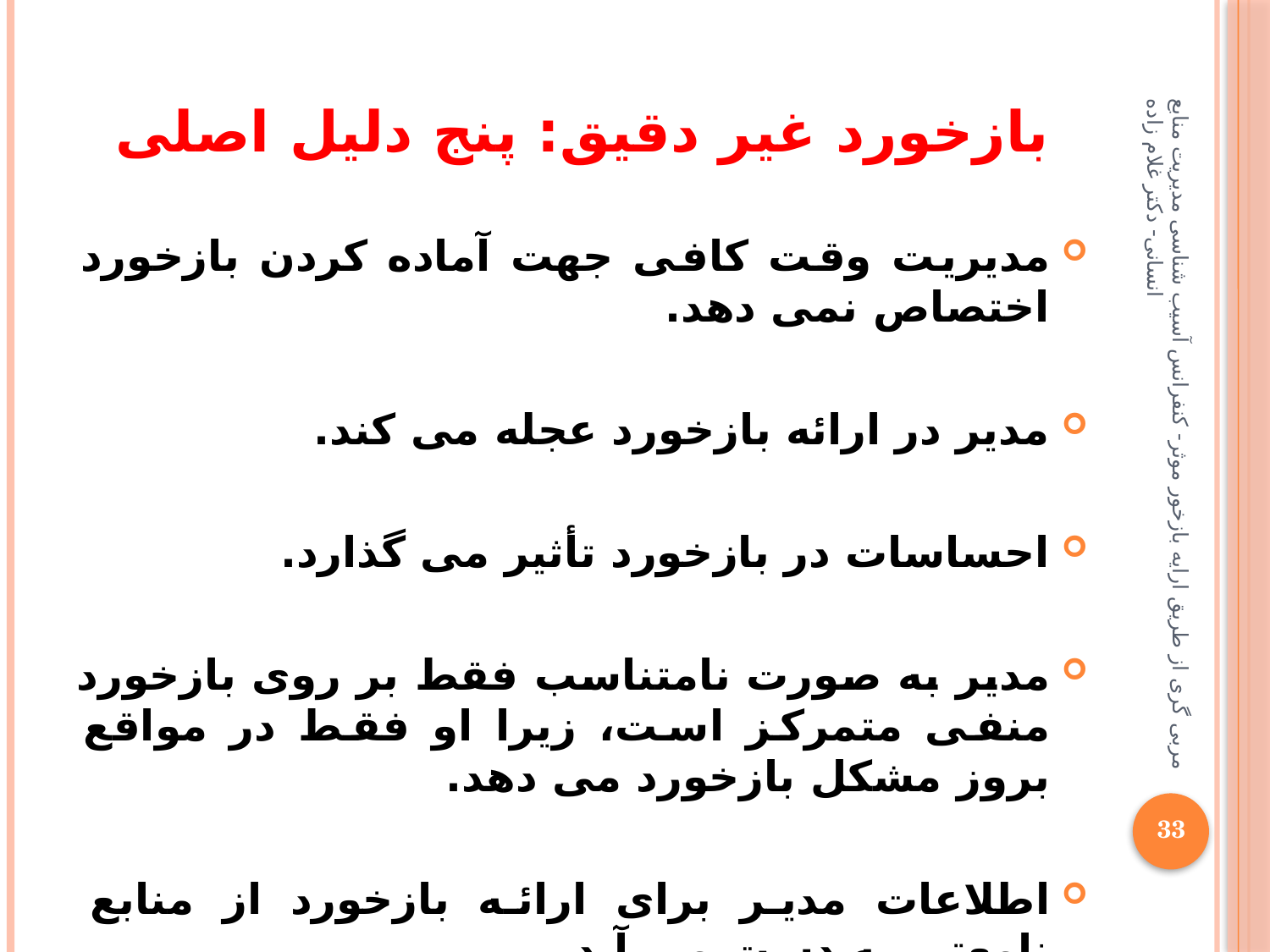

# بازخورد غیر دقیق: پنج دلیل اصلی
مدیریت وقت کافی جهت آماده کردن بازخورد اختصاص نمی دهد.

مدیر در ارائه بازخورد عجله می کند.

احساسات در بازخورد تأثیر می گذارد.

مدیر به صورت نامتناسب فقط بر روی بازخورد منفی متمرکز است، زیرا او فقط در مواقع بروز مشکل بازخورد می دهد.

اطلاعات مدیر برای ارائه بازخورد از منابع نامعتبر به دست می آید.

مربی گری از طریق ارایه بازخور موثر- کنفرانس آسیب شناسی مدیریت منابع انسانی- دکتر غلام زاده
33